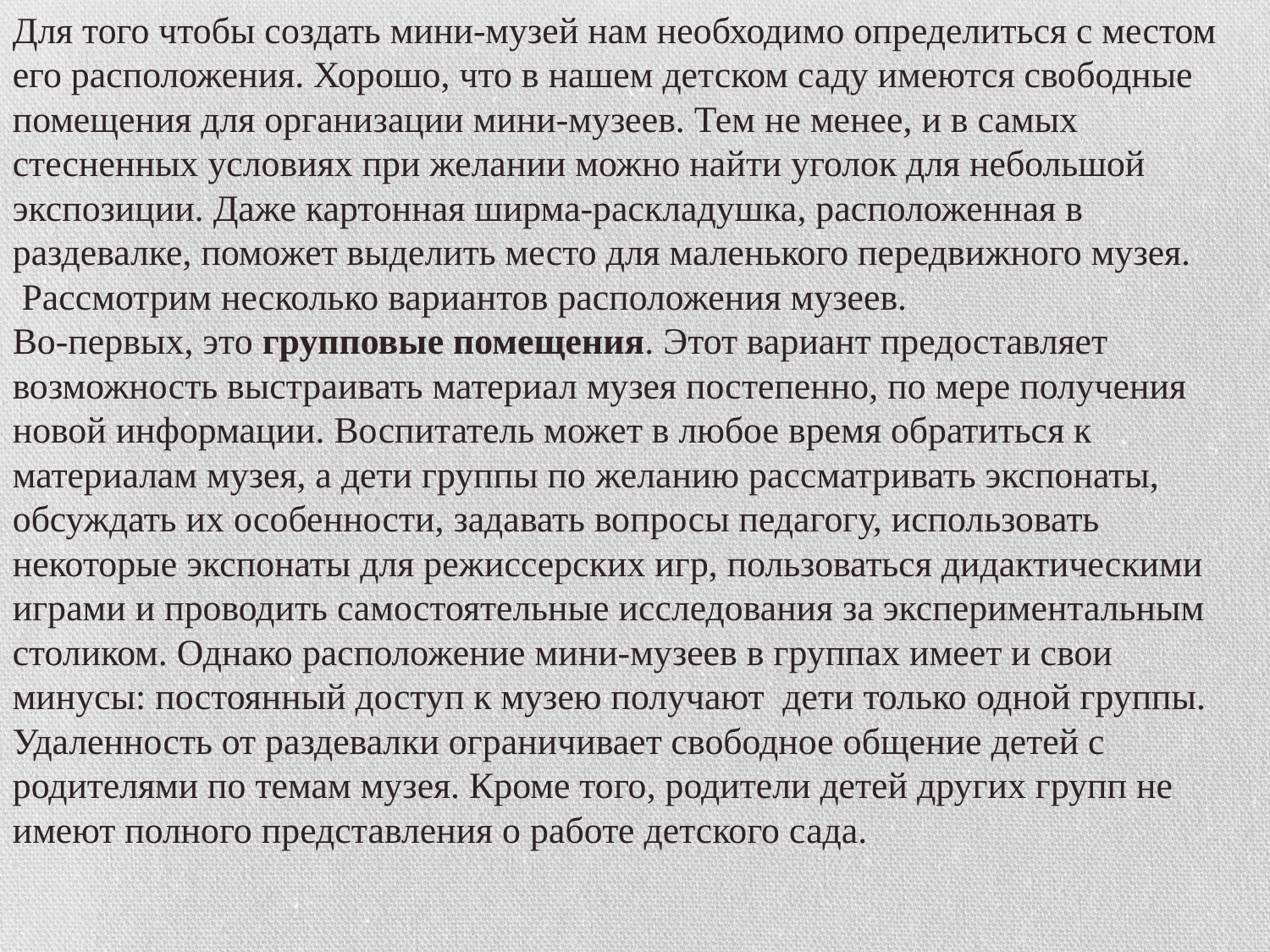

Для того чтобы создать мини-музей нам необходимо определиться с местом его расположения. Хорошо, что в нашем детском саду имеются свободные помещения для организации мини-музеев. Тем не менее, и в самых стесненных условиях при желании можно найти уголок для небольшой экспозиции. Даже картонная ширма-раскладушка, расположенная в раздевалке, поможет выделить место для маленького передвижного музея.  Рассмотрим несколько вариантов расположения музеев.
Во-первых, это групповые помещения. Этот вариант предоставляет возможность выстраивать материал музея постепенно, по мере получения новой информации. Воспитатель может в любое время обратиться к материалам музея, а дети группы по желанию рассматривать экспонаты, обсуждать их особенности, задавать вопросы педагогу, использовать некоторые экспонаты для режиссерских игр, пользоваться дидактическими играми и проводить самостоятельные исследования за экспериментальным столиком. Однако расположение мини-музеев в группах имеет и свои минусы: постоянный доступ к музею получают  дети только одной группы. Удаленность от раздевалки ограничивает свободное общение детей с родителями по темам музея. Кроме того, родители детей других групп не имеют полного представления о работе детского сада.